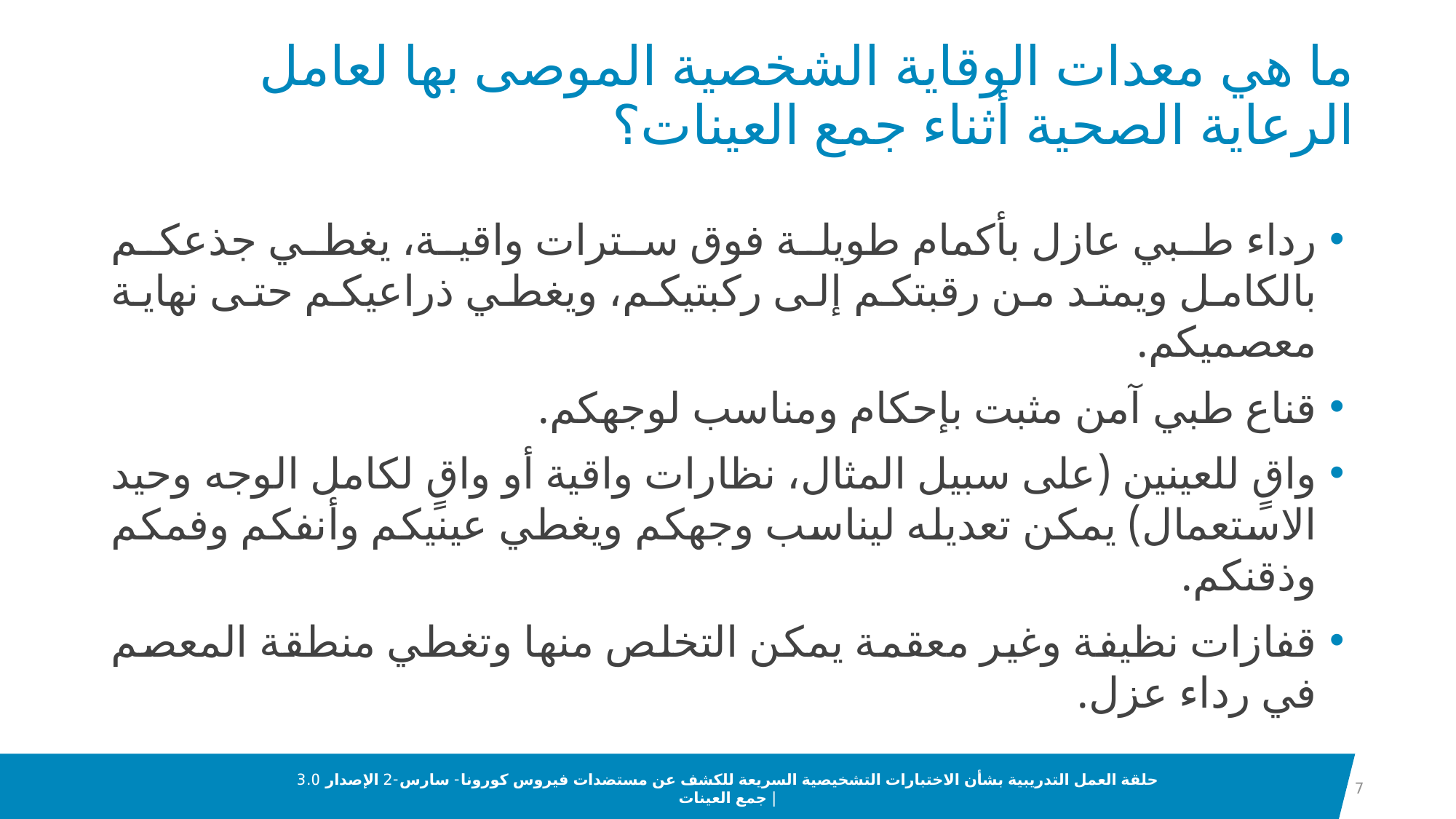

# ما هي معدات الوقاية الشخصية الموصى بها لعامل الرعاية الصحية أثناء جمع العينات؟
رداء طبي عازل بأكمام طويلة فوق سترات واقية، يغطي جذعكم بالكامل ويمتد من رقبتكم إلى ركبتيكم، ويغطي ذراعيكم حتى نهاية معصميكم.
قناع طبي آمن مثبت بإحكام ومناسب لوجهكم.
واقٍ للعينين (على سبيل المثال، نظارات واقية أو واقٍ لكامل الوجه وحيد الاستعمال) يمكن تعديله ليناسب وجهكم ويغطي عينيكم وأنفكم وفمكم وذقنكم.
قفازات نظيفة وغير معقمة يمكن التخلص منها وتغطي منطقة المعصم في رداء عزل.

7
حلقة العمل التدريبية بشأن الاختبارات التشخيصية السريعة للكشف عن مستضدات فيروس كورونا- سارس-2 الإصدار 3.0 | جمع العينات